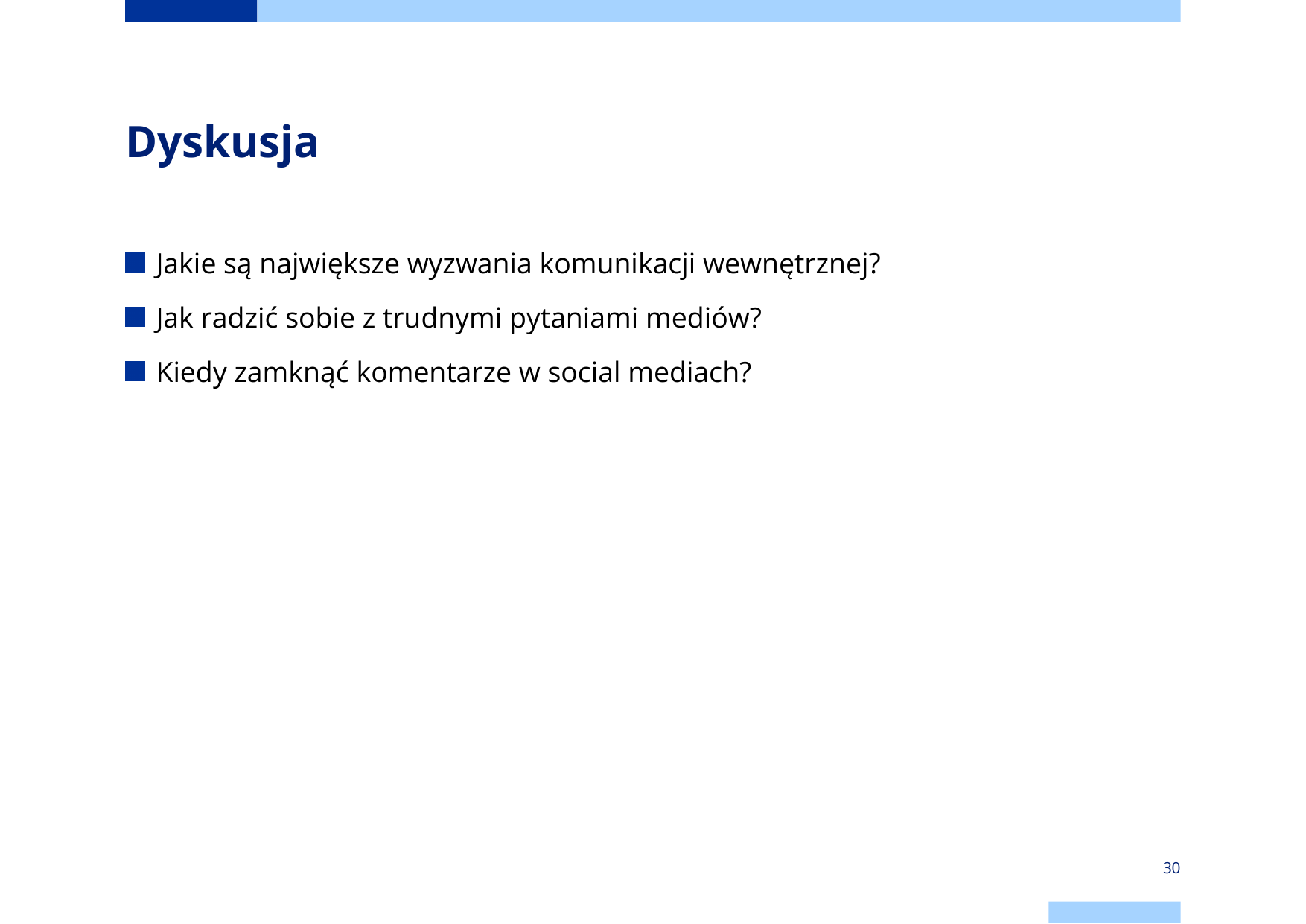

# Dyskusja
Jakie są największe wyzwania komunikacji wewnętrznej?
Jak radzić sobie z trudnymi pytaniami mediów?
Kiedy zamknąć komentarze w social mediach?
30